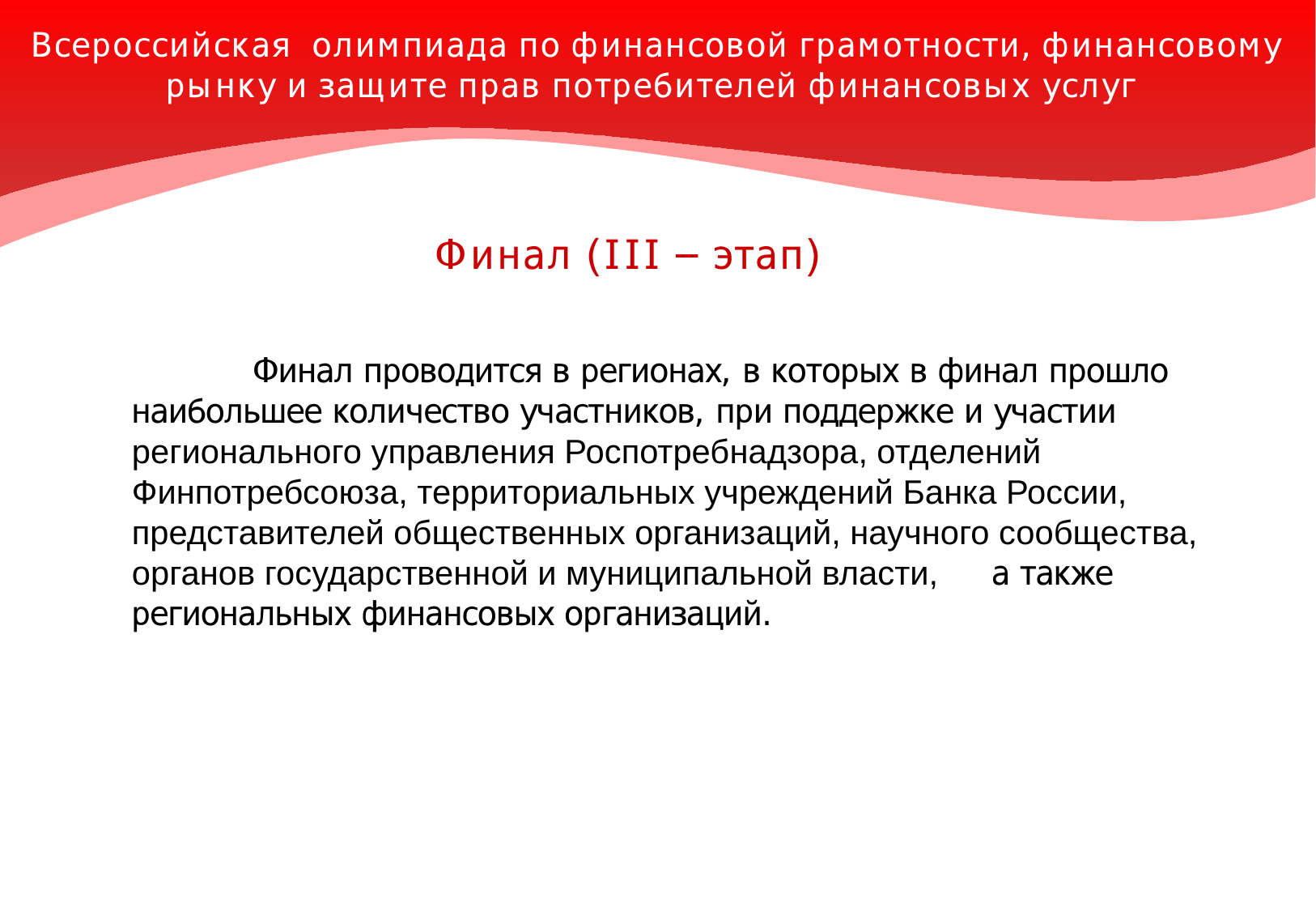

Всероссийская  олимпиада по финансовой грамотности, финансовому рынку и защите прав потребителей финансовых услуг
Финал (III – этап)

		Финал проводится в регионах, в которых в финал прошло наибольшее количество участников, при поддержке и участии регионального управления Роспотребнадзора, отделений Финпотребсоюза, территориальных учреждений Банка России, представителей общественных организаций, научного сообщества, органов государственной и муниципальной власти,	 а также региональных финансовых организаций.